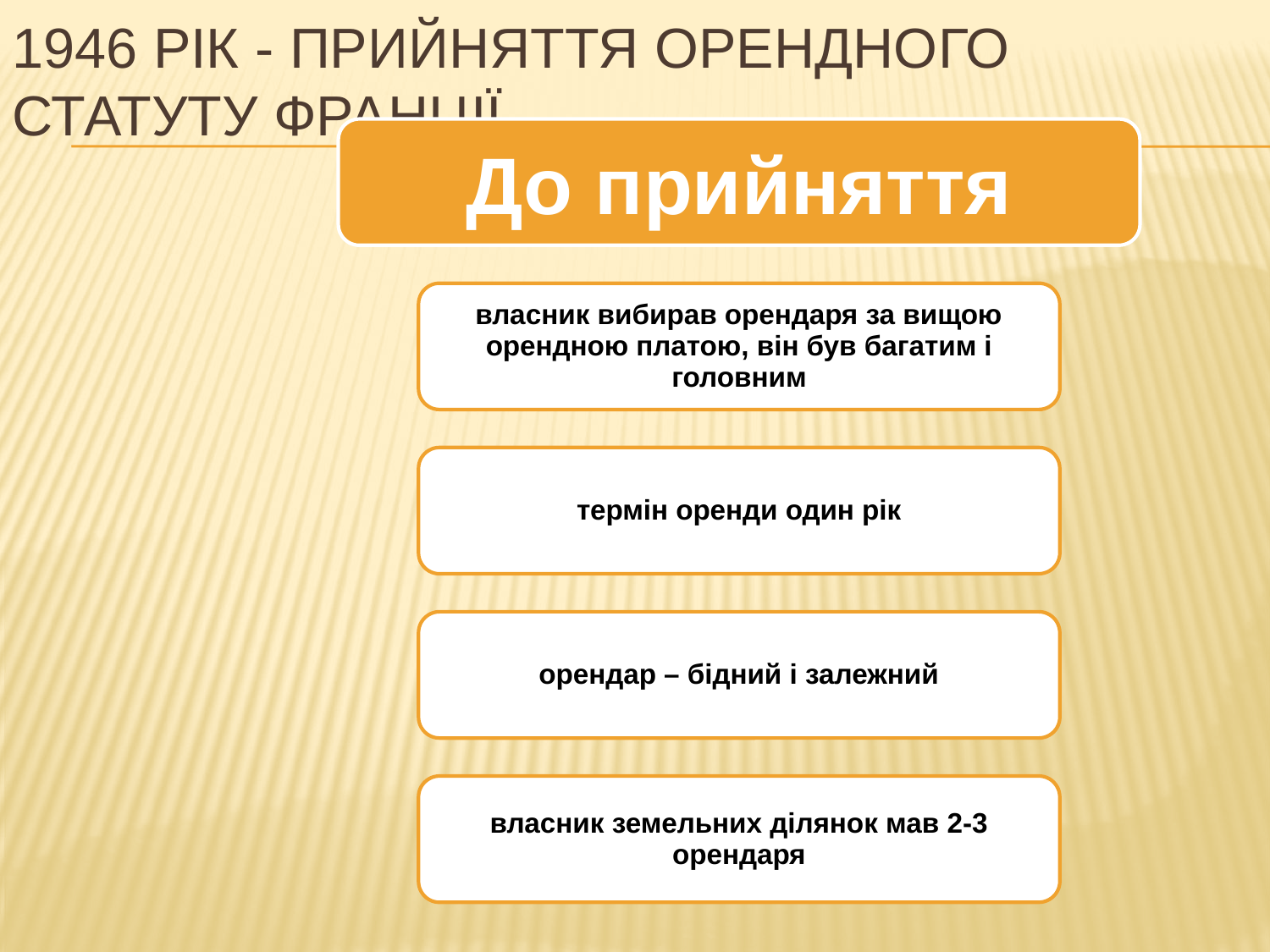

# 1946 рік - прийняття орендного статуту Франції
До прийняття
орендар – бідний і залежний
термін оренди один рік
власник вибирав орендаря за вищою орендною платою, він був багатим і головним
власник земельних ділянок мав 2-3 орендаря